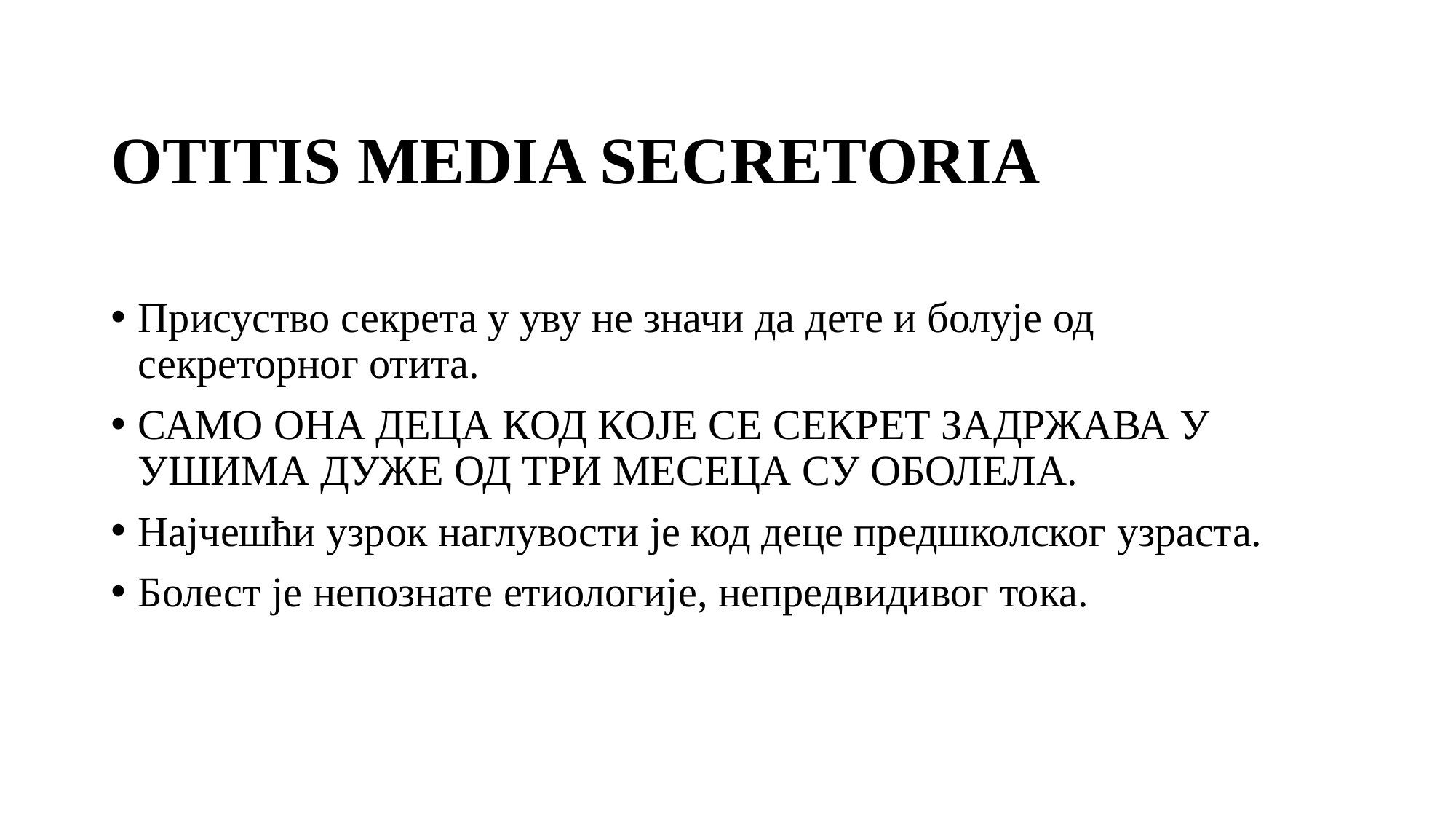

# OTITIS MEDIA SECRETORIA

Присуство секрета у уву не значи да дете и болује од секреторног отита.
САМО ОНА ДЕЦА КОД КОЈЕ СЕ СЕКРЕТ ЗАДРЖАВА У УШИМА ДУЖЕ ОД ТРИ МЕСЕЦА СУ ОБОЛЕЛА.
Најчешћи узрок наглувости je код деце предшколског узраста.
Болест је непознате етиологије, непредвидивог тока.